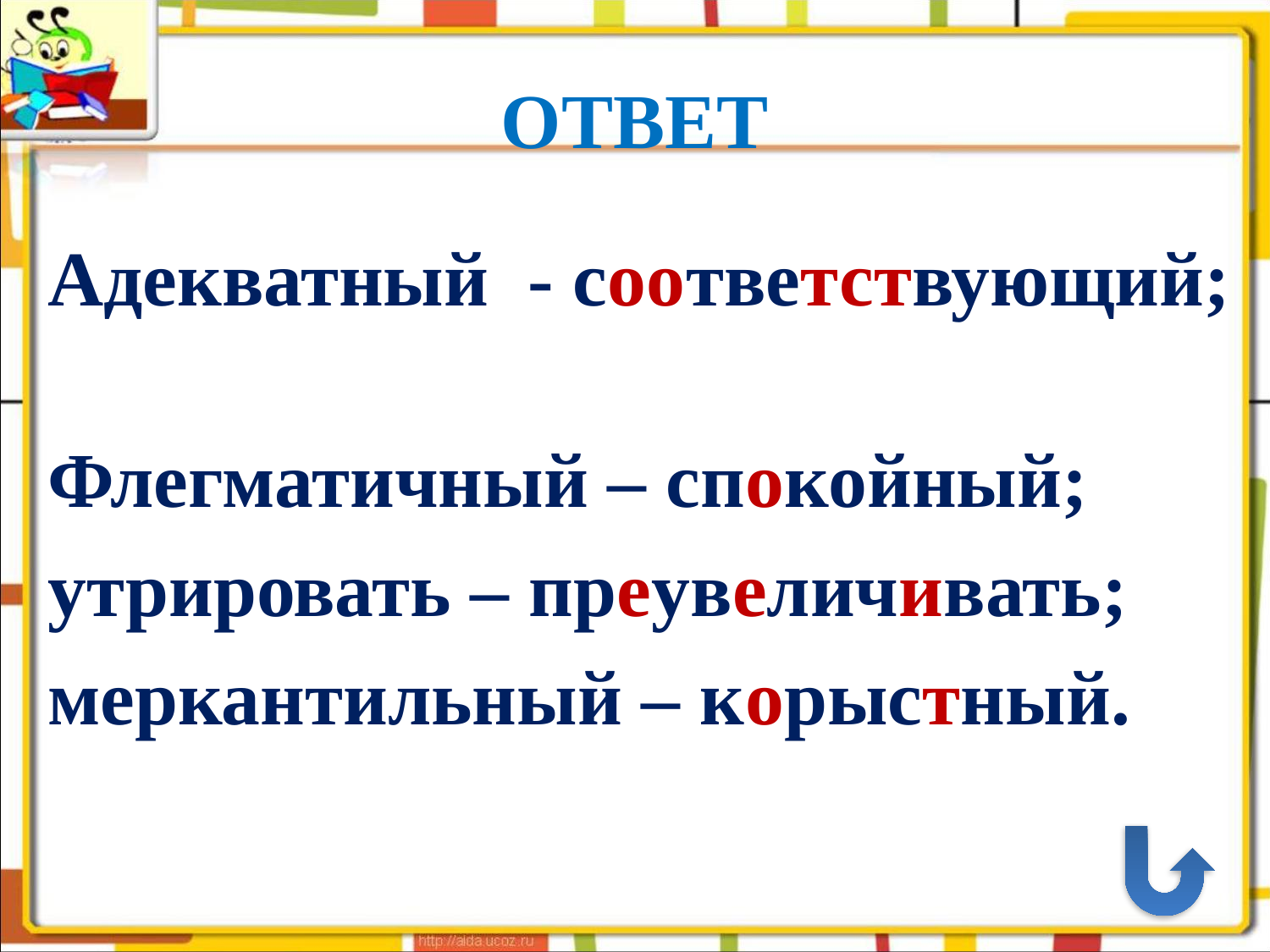

# ОТВЕТ
Адекватный  - соответствующий;
Флегматичный – спокойный;
утрировать – преувеличивать;
меркантильный – корыстный.